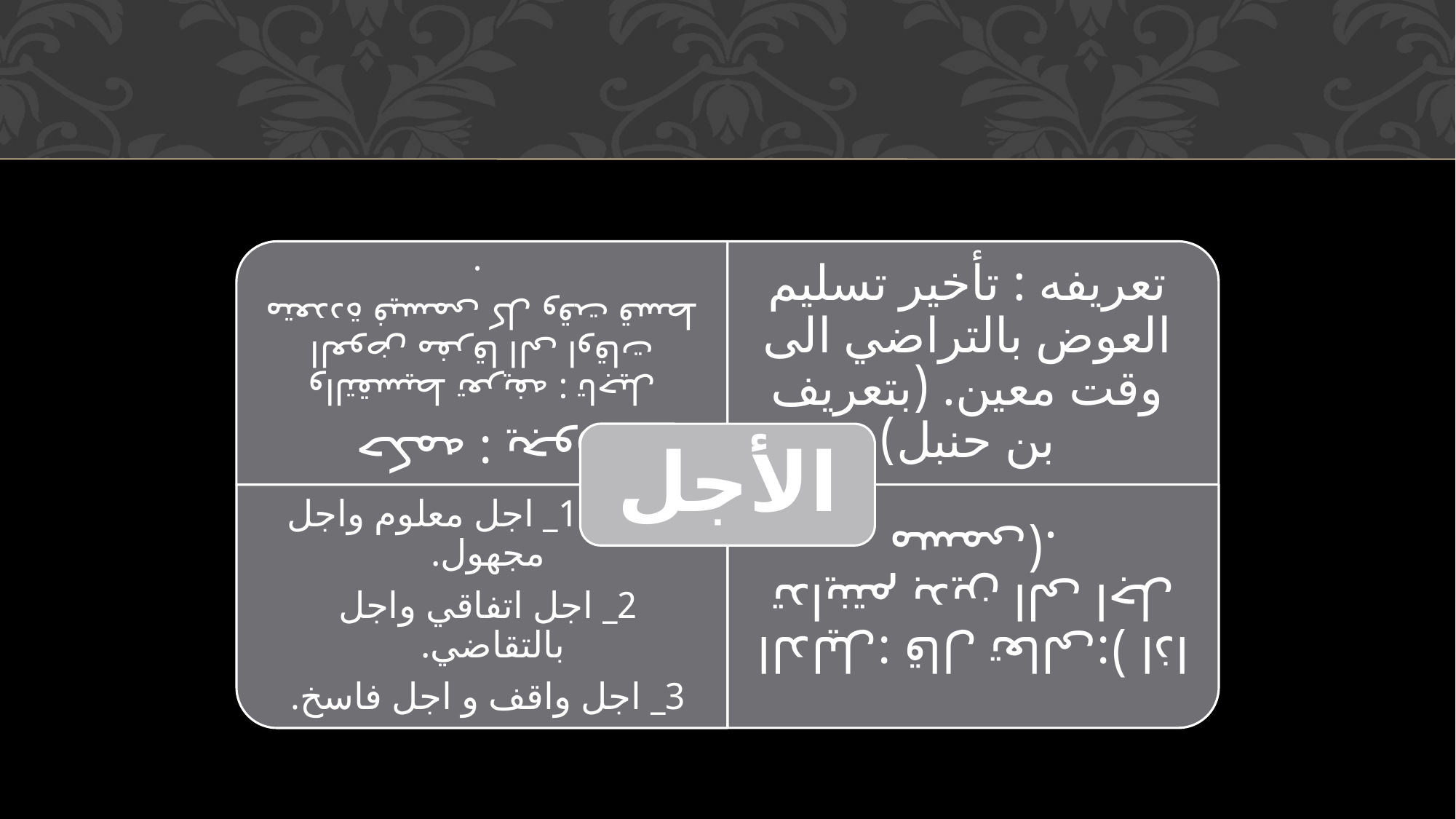

حكمه : يجوز.
والتقسيط تعريفه : تاجيل العوض مفرقا الى اوقات متعددة فيسمى كل وقت قسط .
تعريفه : تأخير تسليم العوض بالتراضي الى وقت معين. (بتعريف بن حنبل)
انواعه :1_ اجل معلوم واجل مجهول.
2_ اجل اتفاقي واجل بالتقاضي.
3_ اجل واقف و اجل فاسخ.
الدليل: قال تعالى:( اذا تداينتم بدين الى اجل مسمى).
الأجل